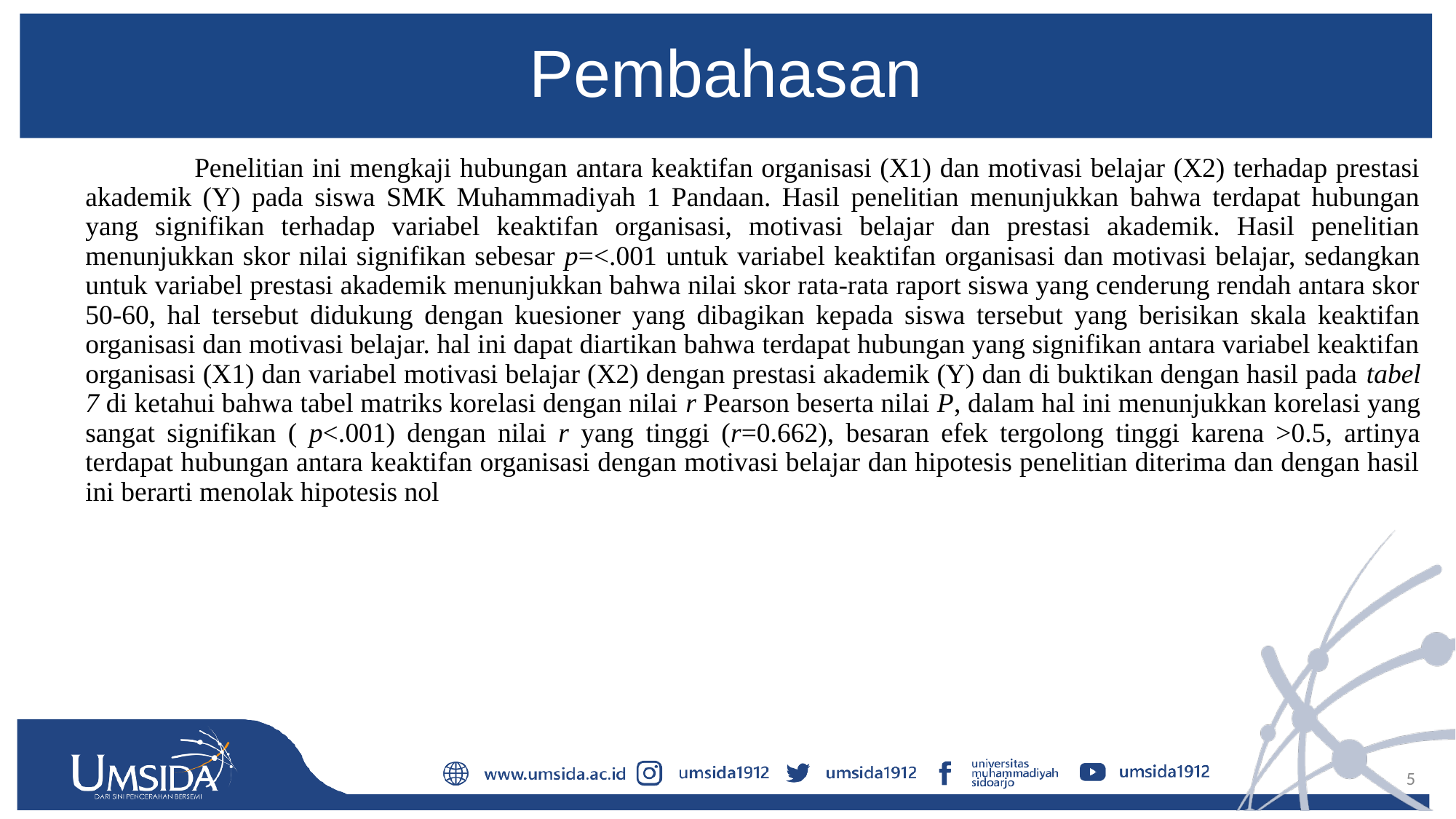

# Pembahasan
		Penelitian ini mengkaji hubungan antara keaktifan organisasi (X1) dan motivasi belajar (X2) terhadap prestasi akademik (Y) pada siswa SMK Muhammadiyah 1 Pandaan. Hasil penelitian menunjukkan bahwa terdapat hubungan yang signifikan terhadap variabel keaktifan organisasi, motivasi belajar dan prestasi akademik. Hasil penelitian menunjukkan skor nilai signifikan sebesar p=<.001 untuk variabel keaktifan organisasi dan motivasi belajar, sedangkan untuk variabel prestasi akademik menunjukkan bahwa nilai skor rata-rata raport siswa yang cenderung rendah antara skor 50-60, hal tersebut didukung dengan kuesioner yang dibagikan kepada siswa tersebut yang berisikan skala keaktifan organisasi dan motivasi belajar. hal ini dapat diartikan bahwa terdapat hubungan yang signifikan antara variabel keaktifan organisasi (X1) dan variabel motivasi belajar (X2) dengan prestasi akademik (Y) dan di buktikan dengan hasil pada tabel 7 di ketahui bahwa tabel matriks korelasi dengan nilai r Pearson beserta nilai P, dalam hal ini menunjukkan korelasi yang sangat signifikan ( p<.001) dengan nilai r yang tinggi (r=0.662), besaran efek tergolong tinggi karena >0.5, artinya terdapat hubungan antara keaktifan organisasi dengan motivasi belajar dan hipotesis penelitian diterima dan dengan hasil ini berarti menolak hipotesis nol